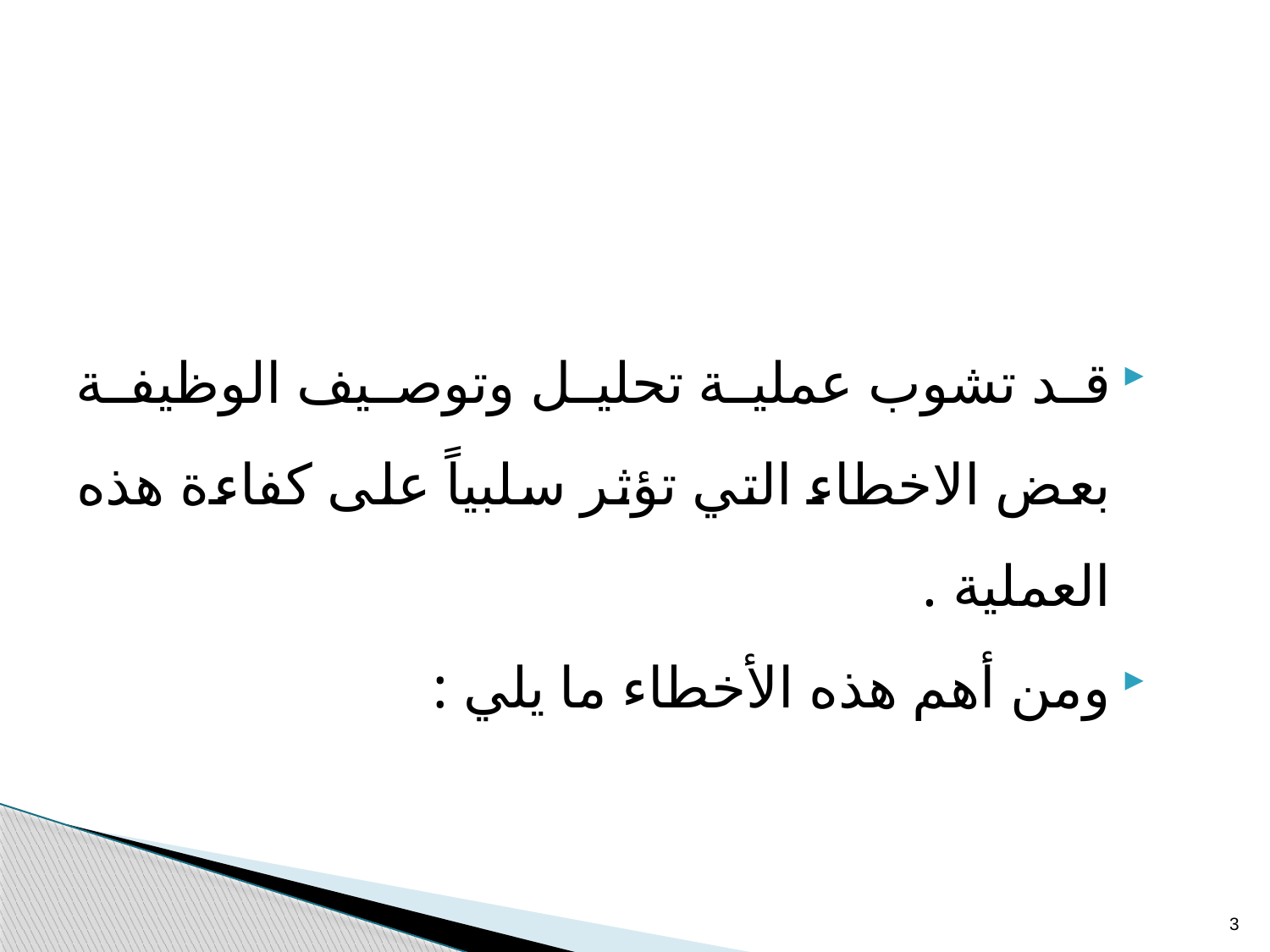

قد تشوب عملية تحليل وتوصيف الوظيفة بعض الاخطاء التي تؤثر سلبياً على كفاءة هذه العملية .
ومن أهم هذه الأخطاء ما يلي :
3